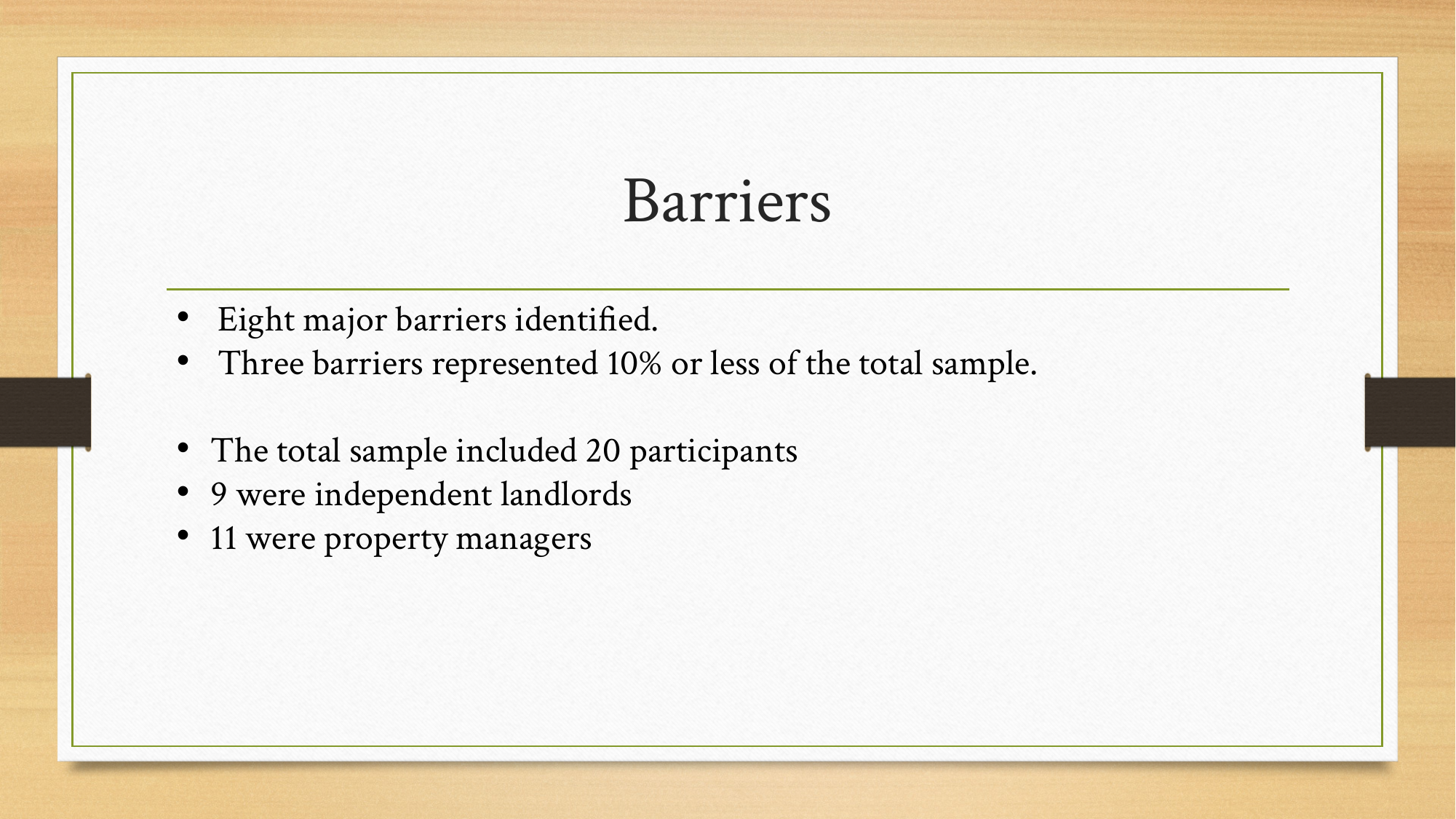

# Barriers
Eight major barriers identified.
Three barriers represented 10% or less of the total sample.

The total sample included 20 participants
9 were independent landlords
11 were property managers